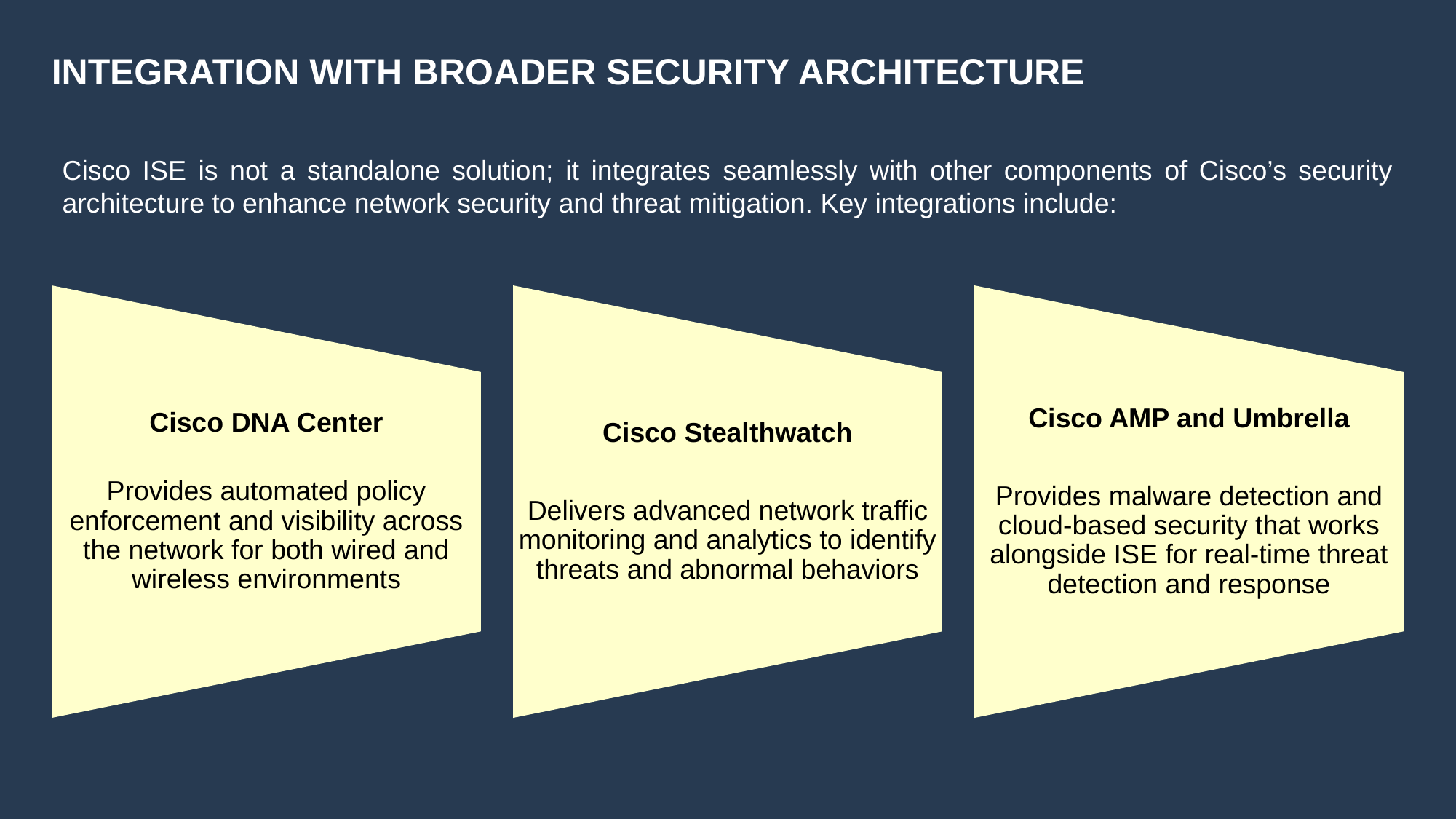

# Integration with Broader Security Architecture
Cisco ISE is not a standalone solution; it integrates seamlessly with other components of Cisco’s security architecture to enhance network security and threat mitigation. Key integrations include:
Cisco DNA Center
Provides automated policy enforcement and visibility across the network for both wired and wireless environments
Cisco Stealthwatch

Delivers advanced network traffic monitoring and analytics to identify threats and abnormal behaviors
Cisco AMP and Umbrella

Provides malware detection and cloud-based security that works alongside ISE for real-time threat detection and response